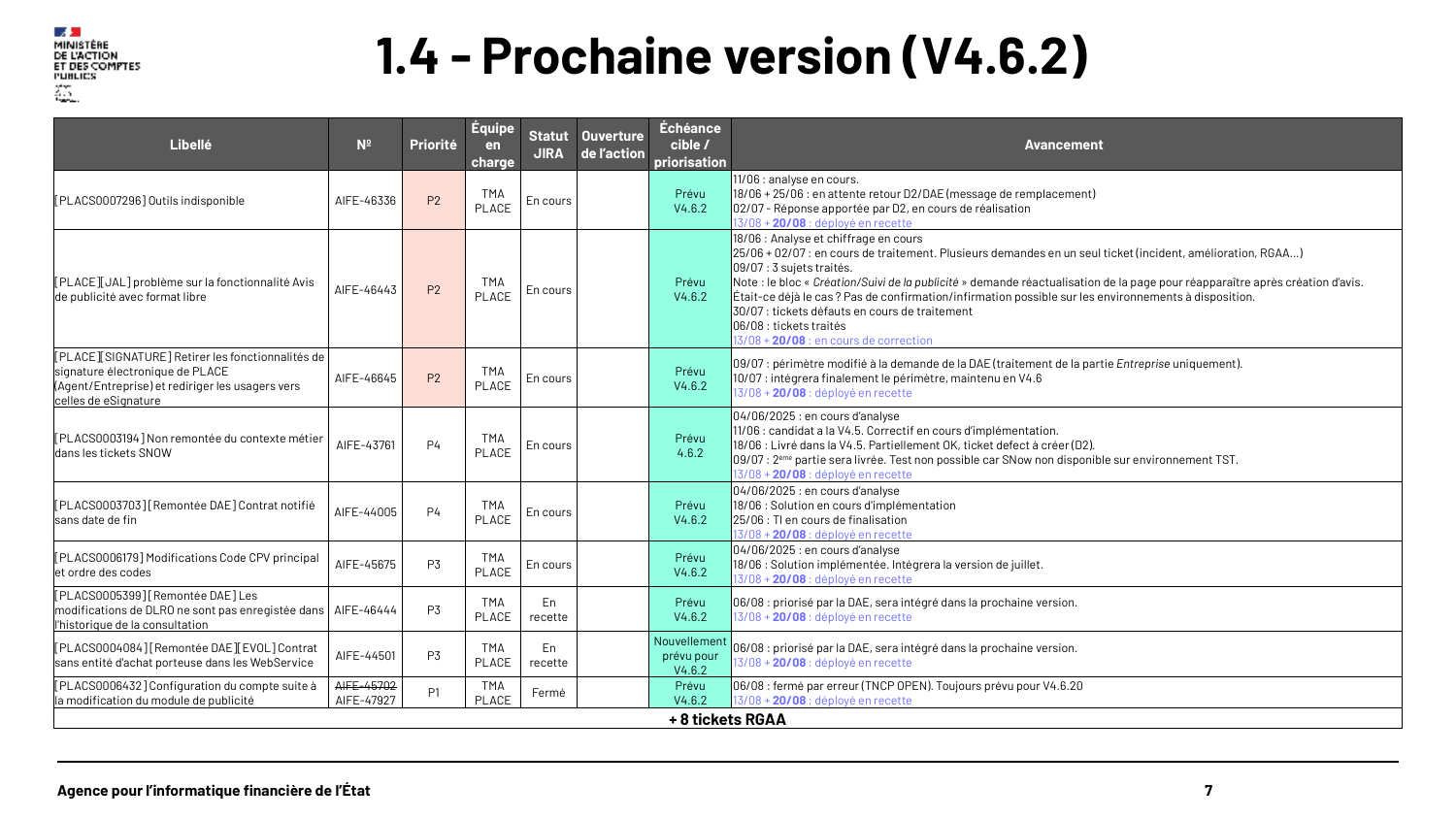

# 1.4 - Prochaine version (V4.6.2)
| Libellé | Nº | Priorité | Équipe en charge | Statut JIRA | Ouverture de l’action | Échéance cible / priorisation | Avancement |
| --- | --- | --- | --- | --- | --- | --- | --- |
| [PLACS0007296] Outils indisponible | AIFE-46336 | P2 | TMA PLACE | En cours |  | Prévu V4.6.2 | 11/06 : analyse en cours. 18/06 + 25/06 : en attente retour D2/DAE (message de remplacement) 02/07 - Réponse apportée par D2, en cours de réalisation 13/08 + 20/08 : déployé en recette |
| [PLACE][JAL] problème sur la fonctionnalité Avis de publicité avec format libre | AIFE-46443 | P2 | TMA PLACE | En cours |  | Prévu V4.6.2 | 18/06 : Analyse et chiffrage en cours 25/06 + 02/07 : en cours de traitement. Plusieurs demandes en un seul ticket (incident, amélioration, RGAA…) 09/07 : 3 sujets traités. Note : le bloc « Création/Suivi de la publicité » demande réactualisation de la page pour réapparaître après création d’avis. Était-ce déjà le cas ? Pas de confirmation/infirmation possible sur les environnements à disposition. 30/07 : tickets défauts en cours de traitement 06/08 : tickets traités 13/08 + 20/08 : en cours de correction |
| [PLACE][SIGNATURE] Retirer les fonctionnalités de signature électronique de PLACE (Agent/Entreprise) et rediriger les usagers vers celles de eSignature | AIFE-46645 | P2 | TMA PLACE | En cours |  | Prévu V4.6.2 | 09/07 : périmètre modifié à la demande de la DAE (traitement de la partie Entreprise uniquement). 10/07 : intégrera finalement le périmètre, maintenu en V4.6 13/08 + 20/08 : déployé en recette |
| [PLACS0003194] Non remontée du contexte métier dans les tickets SNOW | AIFE-43761 | P4 | TMA PLACE | En cours |  | Prévu 4.6.2 | 04/06/2025 : en cours d’analyse 11/06 : candidat a la V4.5. Correctif en cours d’implémentation. 18/06 : Livré dans la V4.5. Partiellement OK, ticket defect à créer (D2). 09/07 : 2ème partie sera livrée. Test non possible car SNow non disponible sur environnement TST. 13/08 + 20/08 : déployé en recette |
| [PLACS0003703] [Remontée DAE] Contrat notifié sans date de fin | AIFE-44005 | P4 | TMA PLACE | En cours |  | Prévu V4.6.2 | 04/06/2025 : en cours d’analyse 18/06 : Solution en cours d'implémentation 25/06 : TI en cours de finalisation 13/08 + 20/08 : déployé en recette |
| [PLACS0006179] Modifications Code CPV principal et ordre des codes | AIFE-45675 | P3 | TMA PLACE | En cours |  | Prévu V4.6.2 | 04/06/2025 : en cours d’analyse 18/06 : Solution implémentée. Intégrera la version de juillet. 13/08 + 20/08 : déployé en recette |
| [PLACS0005399] [Remontée DAE] Les modifications de DLRO ne sont pas enregistée dans l'historique de la consultation | AIFE-46444 | P3 | TMA PLACE | En recette |  | Prévu V4.6.2 | 06/08 : priorisé par la DAE, sera intégré dans la prochaine version. 13/08 + 20/08 : déployé en recette |
| [PLACS0004084] [Remontée DAE][EVOL] Contrat sans entité d'achat porteuse dans les WebService | AIFE-44501 | P3 | TMA PLACE | En recette |  | Nouvellement prévu pour V4.6.2 | 06/08 : priorisé par la DAE, sera intégré dans la prochaine version. 13/08 + 20/08 : déployé en recette |
| [PLACS0006432] Configuration du compte suite à la modification du module de publicité | AIFE-45702 AIFE-47927 | P1 | TMA PLACE | Fermé |  | Prévu V4.6.2 | 06/08 : fermé par erreur (TNCP OPEN). Toujours prévu pour V4.6.20 13/08 + 20/08 : déployé en recette |
| + 8 tickets RGAA |  |  |  |  |  |  |  |
Agence pour l’informatique financière de l’État
7